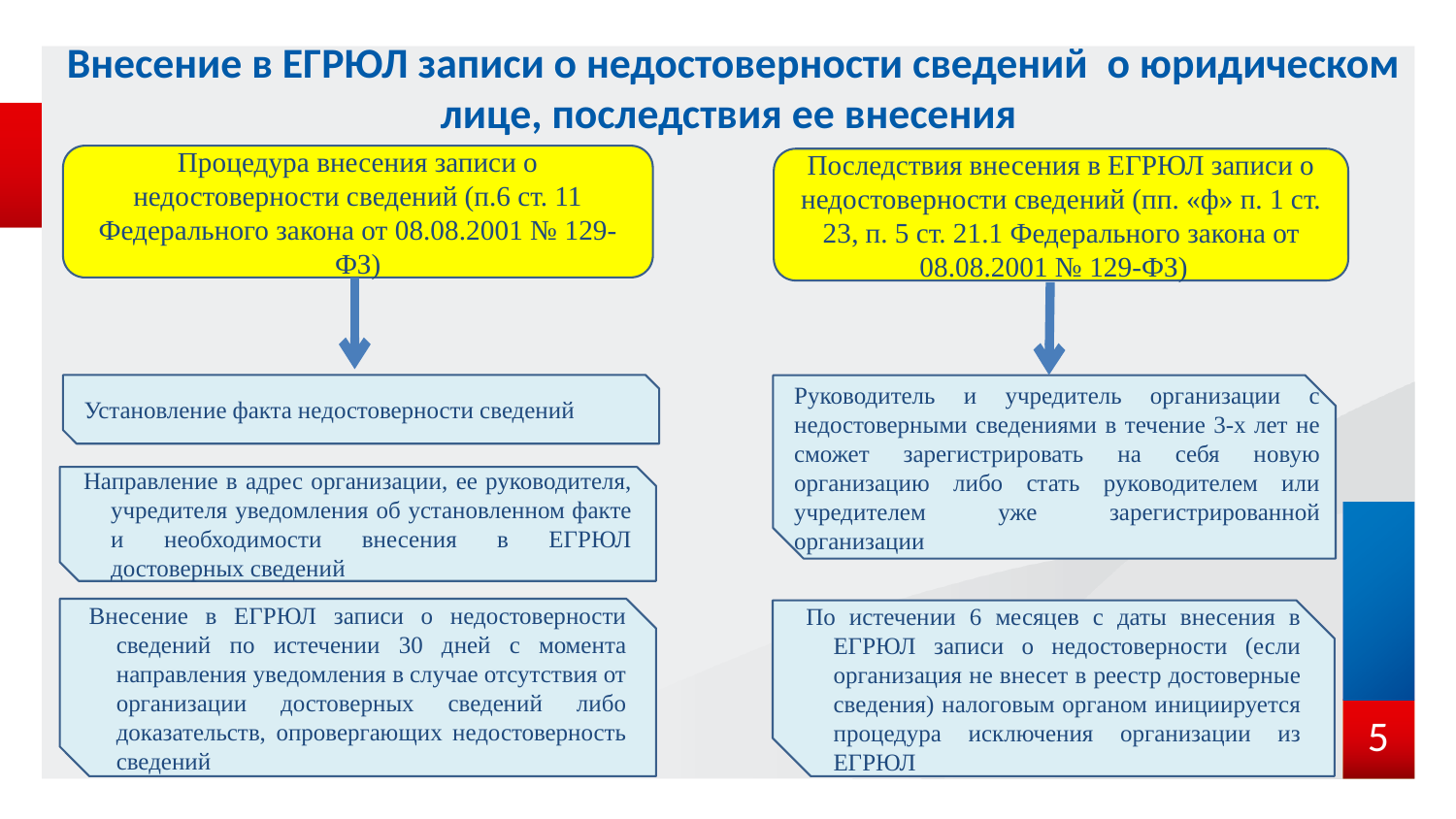

# Внесение в ЕГРЮЛ записи о недостоверности сведений  о юридическом лице, последствия ее внесения
Процедура внесения записи о недостоверности сведений (п.6 ст. 11 Федерального закона от 08.08.2001 № 129-ФЗ)
Последствия внесения в ЕГРЮЛ записи о недостоверности сведений (пп. «ф» п. 1 ст. 23, п. 5 ст. 21.1 Федерального закона от 08.08.2001 № 129-ФЗ)

Установление факта недостоверности сведений
Руководитель и учредитель организации с недостоверными сведениями в течение 3-х лет не сможет зарегистрировать на себя новую организацию либо стать руководителем или учредителем уже зарегистрированной организации

Направление в адрес организации, ее руководителя, учредителя уведомления об установленном факте и необходимости внесения в ЕГРЮЛ достоверных сведений

Внесение в ЕГРЮЛ записи о недостоверности сведений по истечении 30 дней с момента направления уведомления в случае отсутствия от организации достоверных сведений либо доказательств, опровергающих недостоверность сведений
По истечении 6 месяцев с даты внесения в ЕГРЮЛ записи о недостоверности (если организация не внесет в реестр достоверные сведения) налоговым органом инициируется процедура исключения организации из ЕГРЮЛ

5